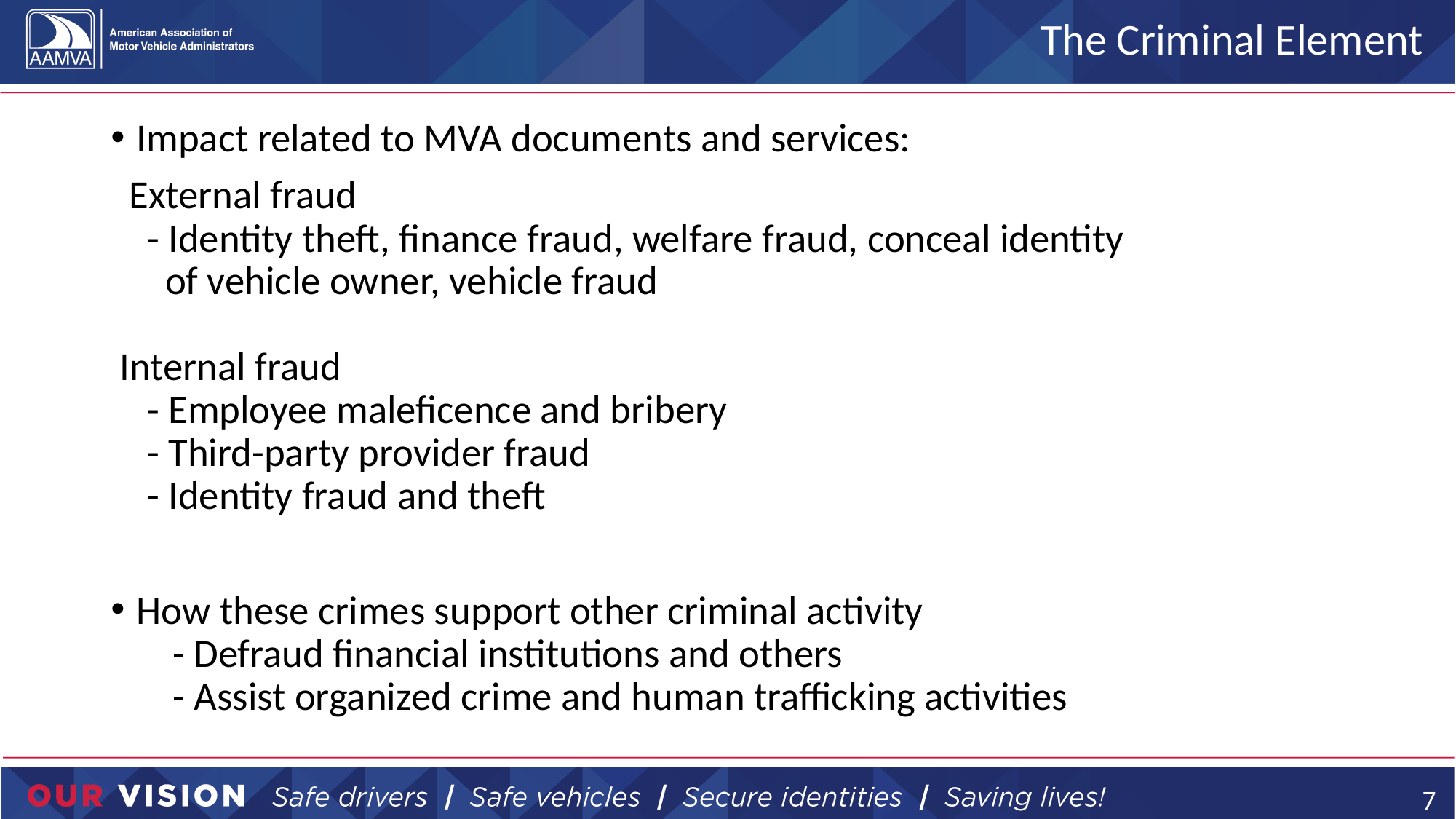

# The Criminal Element
Impact related to MVA documents and services:
  External fraud
    - Identity theft, finance fraud, welfare fraud, conceal identity
      of vehicle owner, vehicle fraud
 Internal fraud
    - Employee maleficence and bribery
    - Third-party provider fraud
    - Identity fraud and theft

How these crimes support other criminal activity
    - Defraud financial institutions and others
    - Assist organized crime and human trafficking activities

7